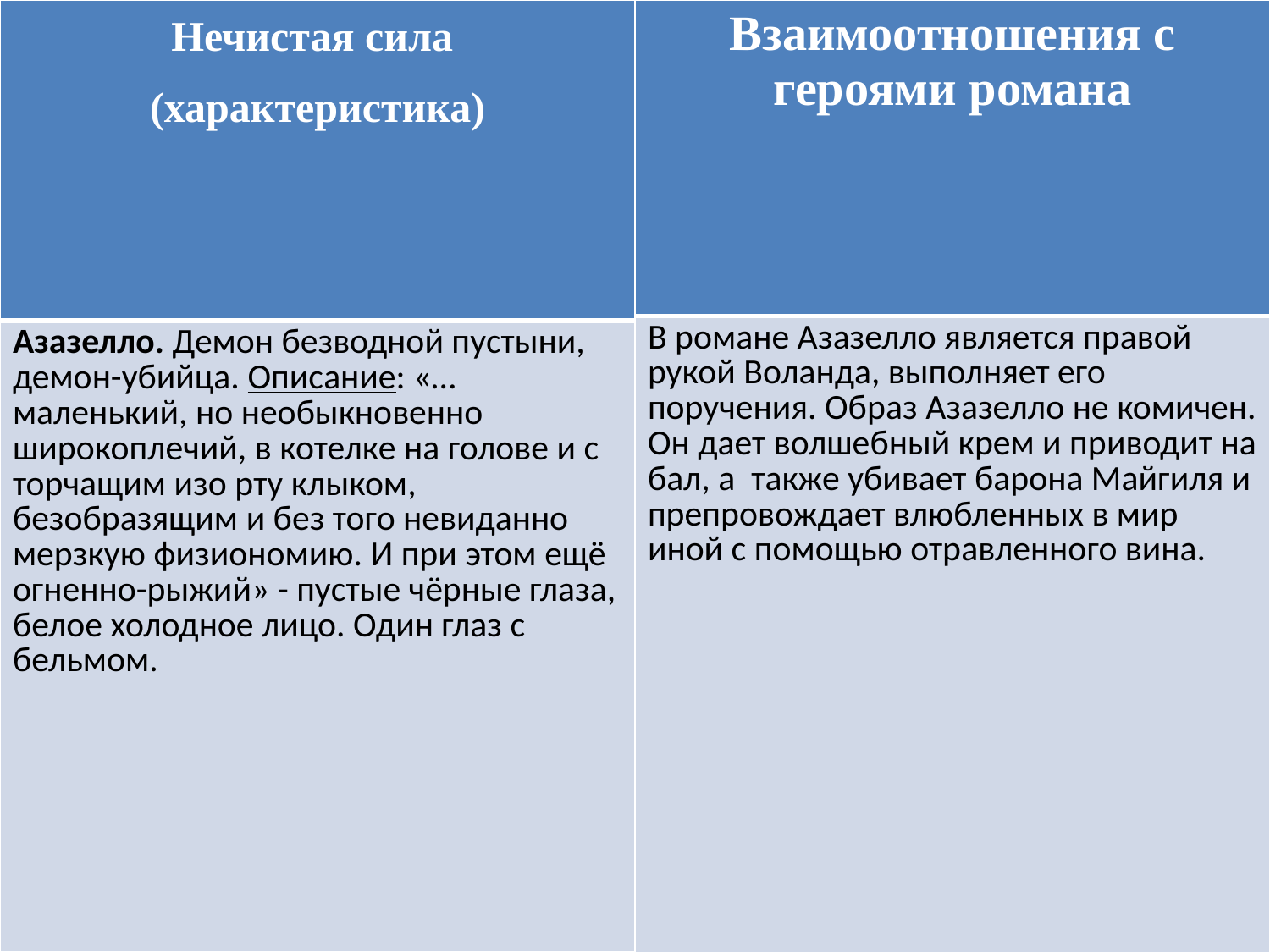

| Взаимоотношения с героями романа |
| --- |
| В романе Азазелло является правой рукой Воланда, выполняет его поручения. Образ Азазелло не комичен. Он дает волшебный крем и приводит на бал, а также убивает барона Майгиля и препровождает влюбленных в мир иной с помощью отравленного вина. |
| Нечистая сила (характеристика) |
| --- |
| Азазелло. Демон безводной пустыни, демон-убийца. Описание: «…маленький, но необыкновенно широкоплечий, в котелке на голове и с торчащим изо рту клыком, безобразящим и без того невиданно мерзкую физиономию. И при этом ещё огненно-рыжий» - пустые чёрные глаза, белое холодное лицо. Один глаз с бельмом. |
#